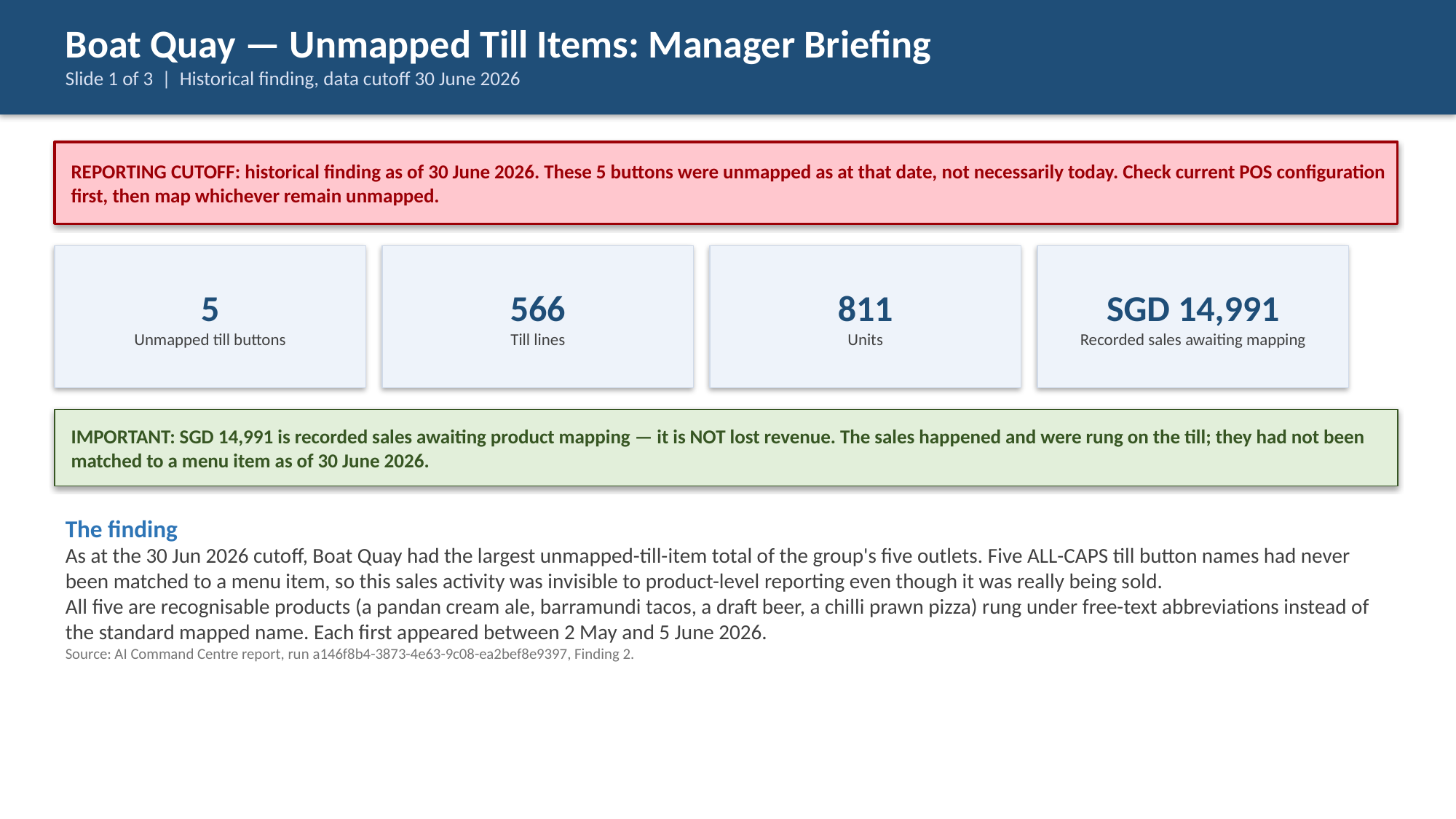

Boat Quay — Unmapped Till Items: Manager Briefing
Slide 1 of 3  |  Historical finding, data cutoff 30 June 2026
REPORTING CUTOFF: historical finding as of 30 June 2026. These 5 buttons were unmapped as at that date, not necessarily today. Check current POS configuration first, then map whichever remain unmapped.
5
Unmapped till buttons
566
Till lines
811
Units
SGD 14,991
Recorded sales awaiting mapping
IMPORTANT: SGD 14,991 is recorded sales awaiting product mapping — it is NOT lost revenue. The sales happened and were rung on the till; they had not been matched to a menu item as of 30 June 2026.
The finding
As at the 30 Jun 2026 cutoff, Boat Quay had the largest unmapped-till-item total of the group's five outlets. Five ALL-CAPS till button names had never been matched to a menu item, so this sales activity was invisible to product-level reporting even though it was really being sold.
All five are recognisable products (a pandan cream ale, barramundi tacos, a draft beer, a chilli prawn pizza) rung under free-text abbreviations instead of the standard mapped name. Each first appeared between 2 May and 5 June 2026.
Source: AI Command Centre report, run a146f8b4-3873-4e63-9c08-ea2bef8e9397, Finding 2.